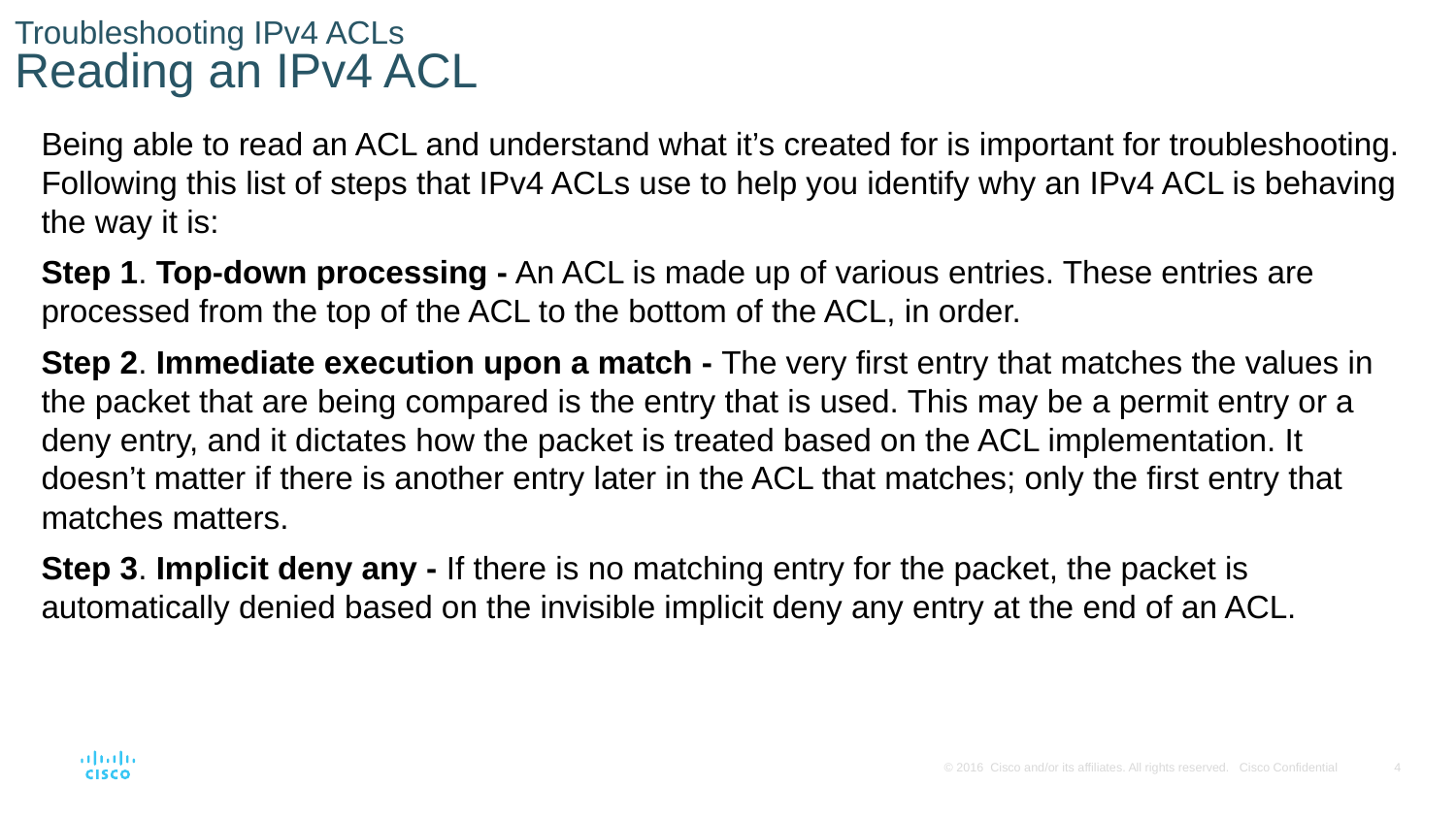

# Troubleshooting IPv4 ACLs Reading an IPv4 ACL
Being able to read an ACL and understand what it’s created for is important for troubleshooting. Following this list of steps that IPv4 ACLs use to help you identify why an IPv4 ACL is behaving the way it is:
Step 1. Top-down processing - An ACL is made up of various entries. These entries are processed from the top of the ACL to the bottom of the ACL, in order.
Step 2. Immediate execution upon a match - The very first entry that matches the values in the packet that are being compared is the entry that is used. This may be a permit entry or a deny entry, and it dictates how the packet is treated based on the ACL implementation. It doesn’t matter if there is another entry later in the ACL that matches; only the first entry that matches matters.
Step 3. Implicit deny any - If there is no matching entry for the packet, the packet is automatically denied based on the invisible implicit deny any entry at the end of an ACL.